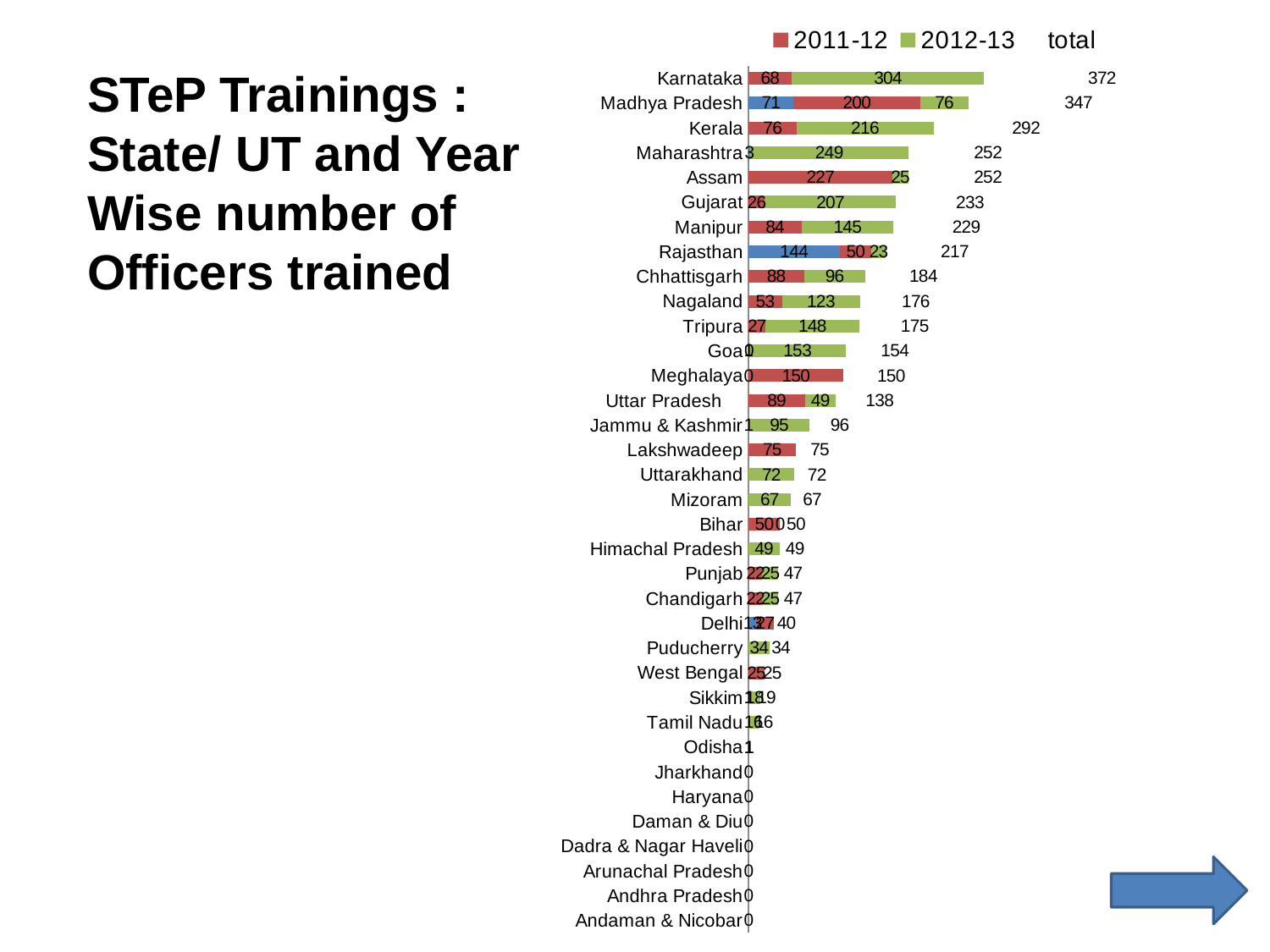

### Chart

| Category | 2010-11 | 2011-12 | 2012-13 | total |
|---|---|---|---|---|
| Andaman & Nicobar | None | None | None | 0.0 |
| Andhra Pradesh | None | None | None | 0.0 |
| Arunachal Pradesh | None | None | None | 0.0 |
| Dadra & Nagar Haveli | None | None | None | 0.0 |
| Daman & Diu | None | None | None | 0.0 |
| Haryana | None | None | None | 0.0 |
| Jharkhand | None | None | None | 0.0 |
| Odisha | 1.0 | None | None | 1.0 |
| Tamil Nadu | None | None | 16.0 | 16.0 |
| Sikkim | 1.0 | None | 18.0 | 19.0 |
| West Bengal | None | 25.0 | None | 25.0 |
| Puducherry | None | None | 34.0 | 34.0 |
| Delhi | 13.0 | 27.0 | None | 40.0 |
| Chandigarh | None | 22.0 | 25.0 | 47.0 |
| Punjab | None | 22.0 | 25.0 | 47.0 |
| Himachal Pradesh | None | None | 49.0 | 49.0 |
| Bihar | None | 50.0 | 0.0 | 50.0 |
| Mizoram | None | None | 67.0 | 67.0 |
| Uttarakhand | None | None | 72.0 | 72.0 |
| Lakshwadeep | None | 75.0 | None | 75.0 |
| Jammu & Kashmir | 1.0 | None | 95.0 | 96.0 |
| Uttar Pradesh     | None | 89.0 | 49.0 | 138.0 |
| Meghalaya | 0.0 | 150.0 | None | 150.0 |
| Goa | 1.0 | 0.0 | 153.0 | 154.0 |
| Tripura | None | 27.0 | 148.0 | 175.0 |
| Nagaland | None | 53.0 | 123.0 | 176.0 |
| Chhattisgarh | None | 88.0 | 96.0 | 184.0 |
| Rajasthan | 144.0 | 50.0 | 23.0 | 217.0 |
| Manipur | None | 84.0 | 145.0 | 229.0 |
| Gujarat | None | 26.0 | 207.0 | 233.0 |
| Assam | None | 227.0 | 25.0 | 252.0 |
| Maharashtra | 3.0 | None | 249.0 | 252.0 |
| Kerala | None | 76.0 | 216.0 | 292.0 |
| Madhya Pradesh | 71.0 | 200.0 | 76.0 | 347.0 |
| Karnataka | None | 68.0 | 304.0 | 372.0 |
STeP Trainings : State/ UT and Year Wise number of Officers trained